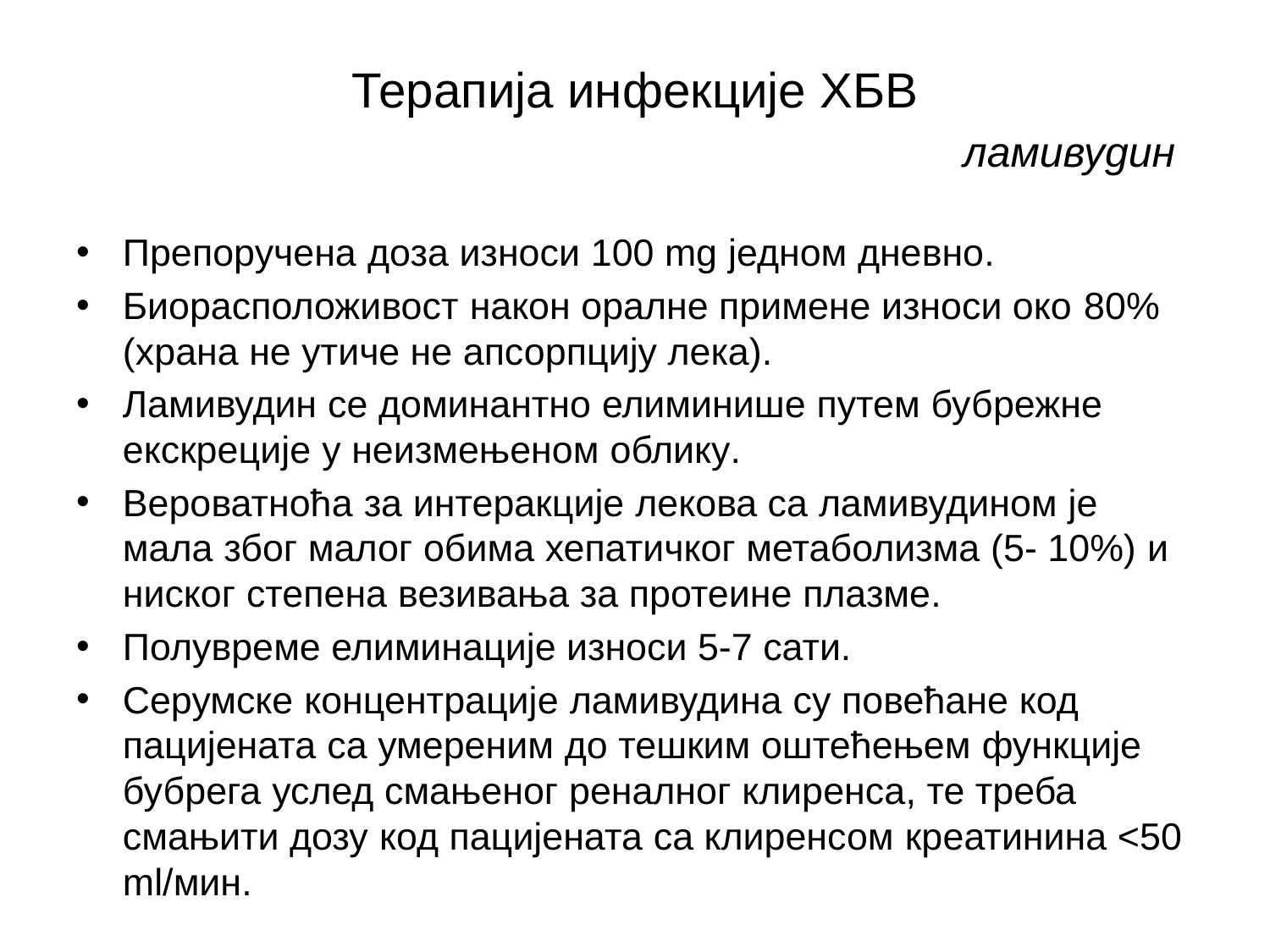

# Терапија инфекције ХБВ ламивудин
Препоручена доза износи 100 mg једном дневно.
Биорасположивост након оралне примене износи око 80% (храна не утиче не апсорпцију лека).
Ламивудин се доминантно елиминише путем бубрежне екскреције у неизмењеном облику.
Вероватноћа за интеракције лекова са ламивудином је мала због малог обима хепатичког метаболизма (5- 10%) и ниског степена везивања за протеине плазме.
Полувреме елиминације износи 5-7 сати.
Серумске концентрације ламивудина су повећане код пацијената са умереним до тешким оштећењем функције бубрега услед смањеног реналног клиренса, те треба смањити дозу код пацијената са клиренсом крeатинина <50 ml/мин.